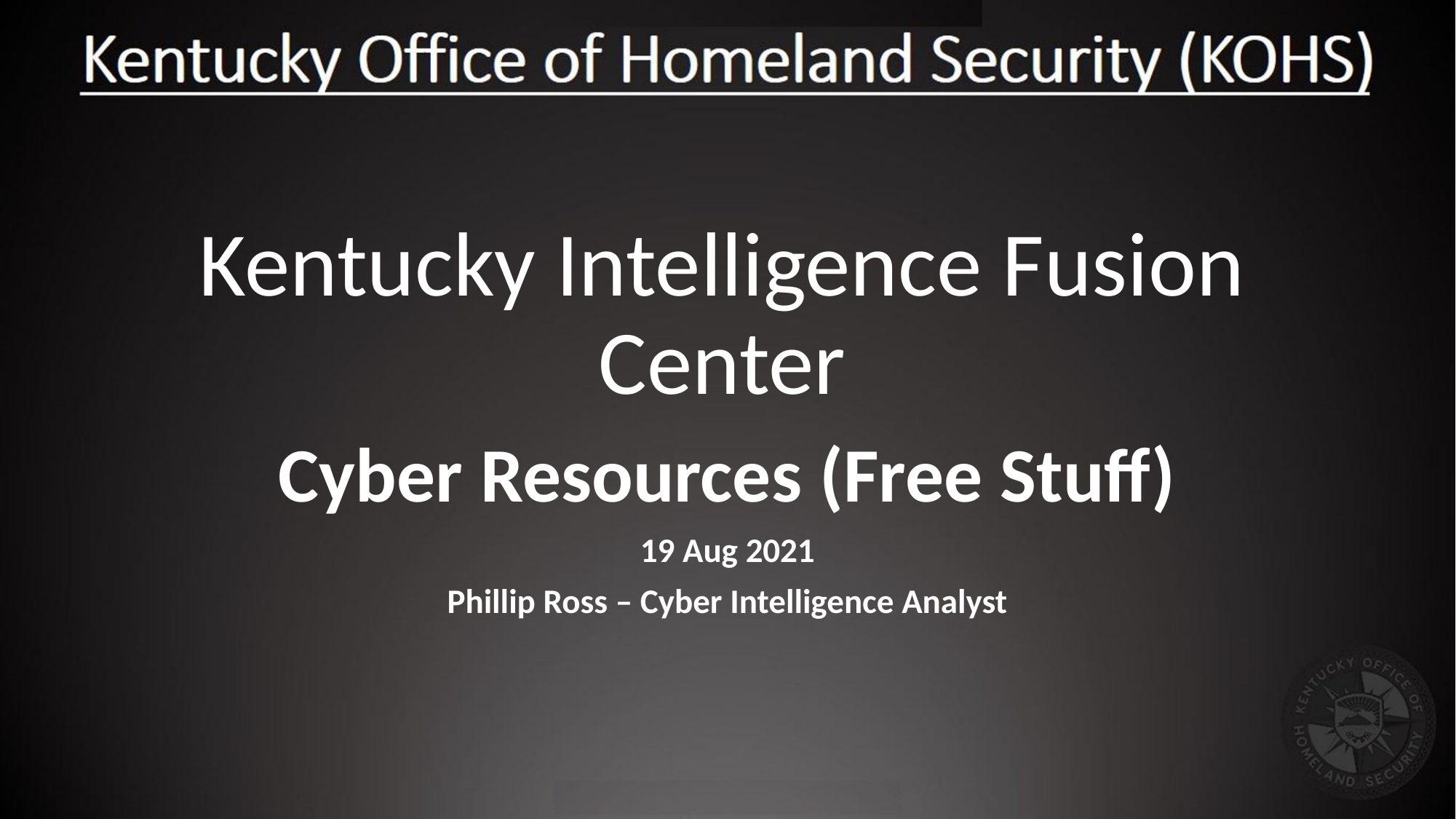

# Kentucky Intelligence Fusion Center
Cyber Resources (Free Stuff)
19 Aug 2021
Phillip Ross – Cyber Intelligence Analyst